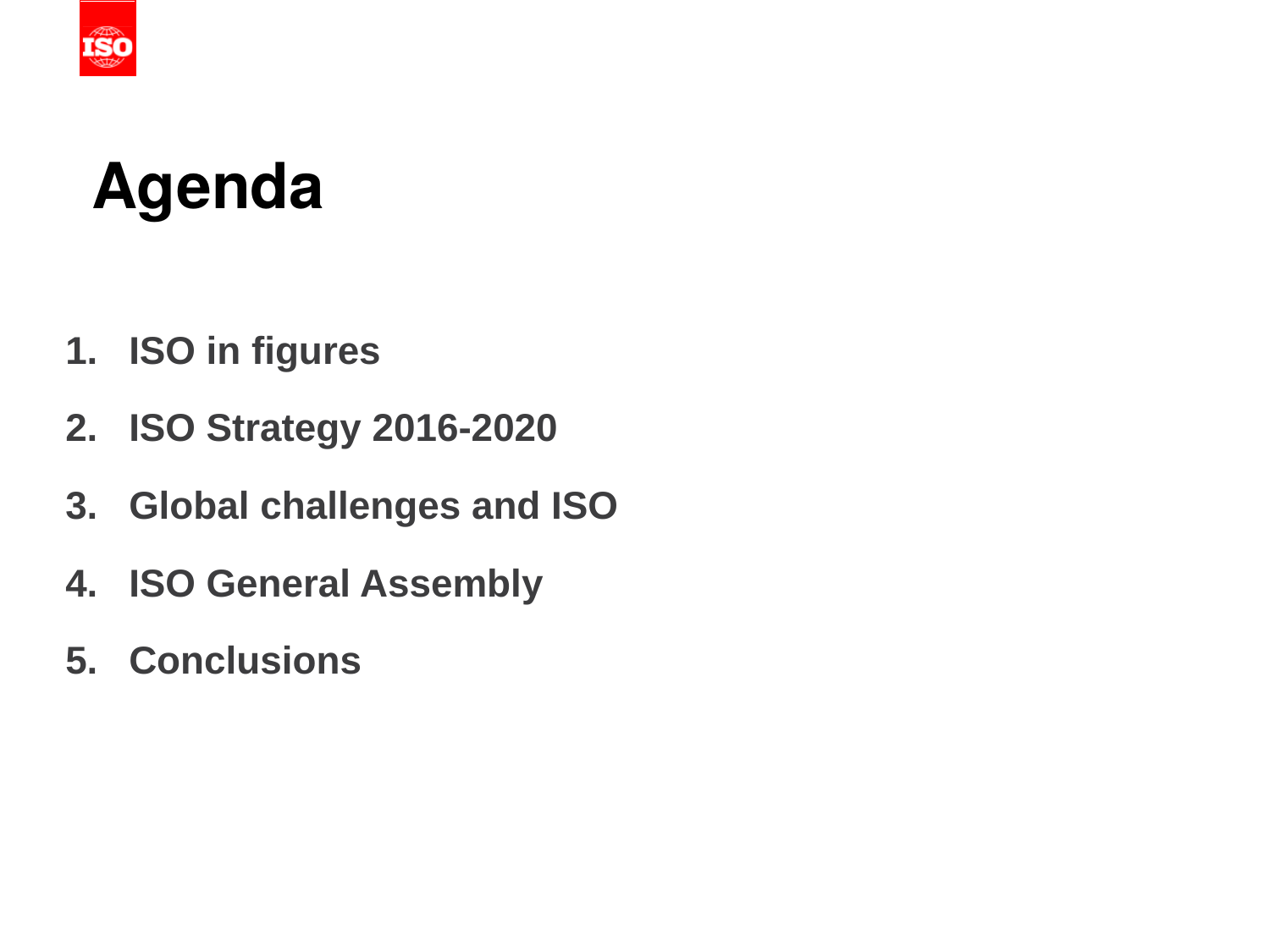

# Agenda
ISO in figures
ISO Strategy 2016-2020
Global challenges and ISO
ISO General Assembly
Conclusions